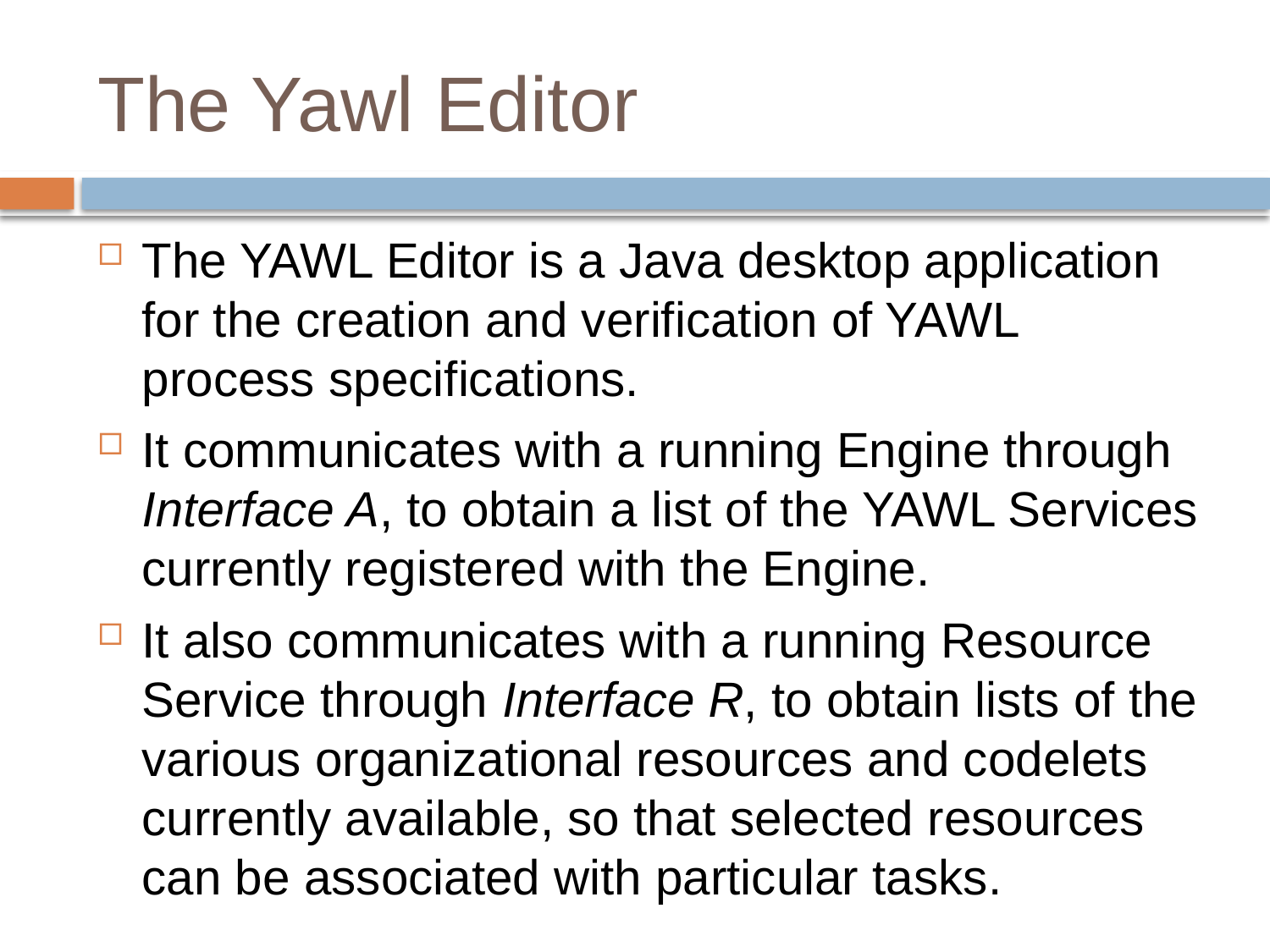

# The Yawl Editor
The YAWL Editor is a Java desktop application for the creation and verification of YAWL process specifications.
It communicates with a running Engine through Interface A, to obtain a list of the YAWL Services currently registered with the Engine.
It also communicates with a running Resource Service through Interface R, to obtain lists of the various organizational resources and codelets currently available, so that selected resources can be associated with particular tasks.